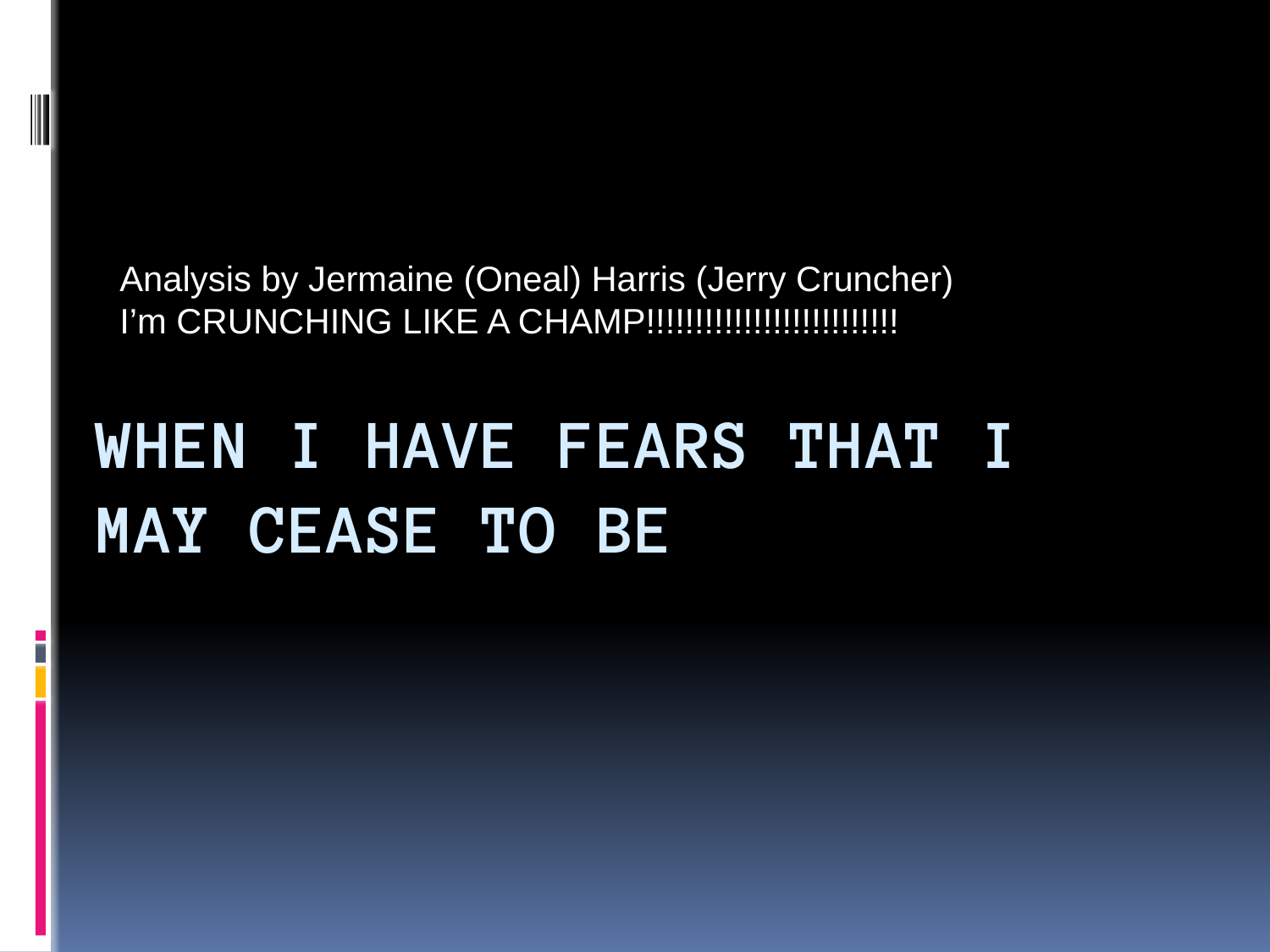

Analysis by Jermaine (Oneal) Harris (Jerry Cruncher)
I’m CRUNCHING LIKE A CHAMP!!!!!!!!!!!!!!!!!!!!!!!!!!
# When I Have Fears That I May Cease To Be